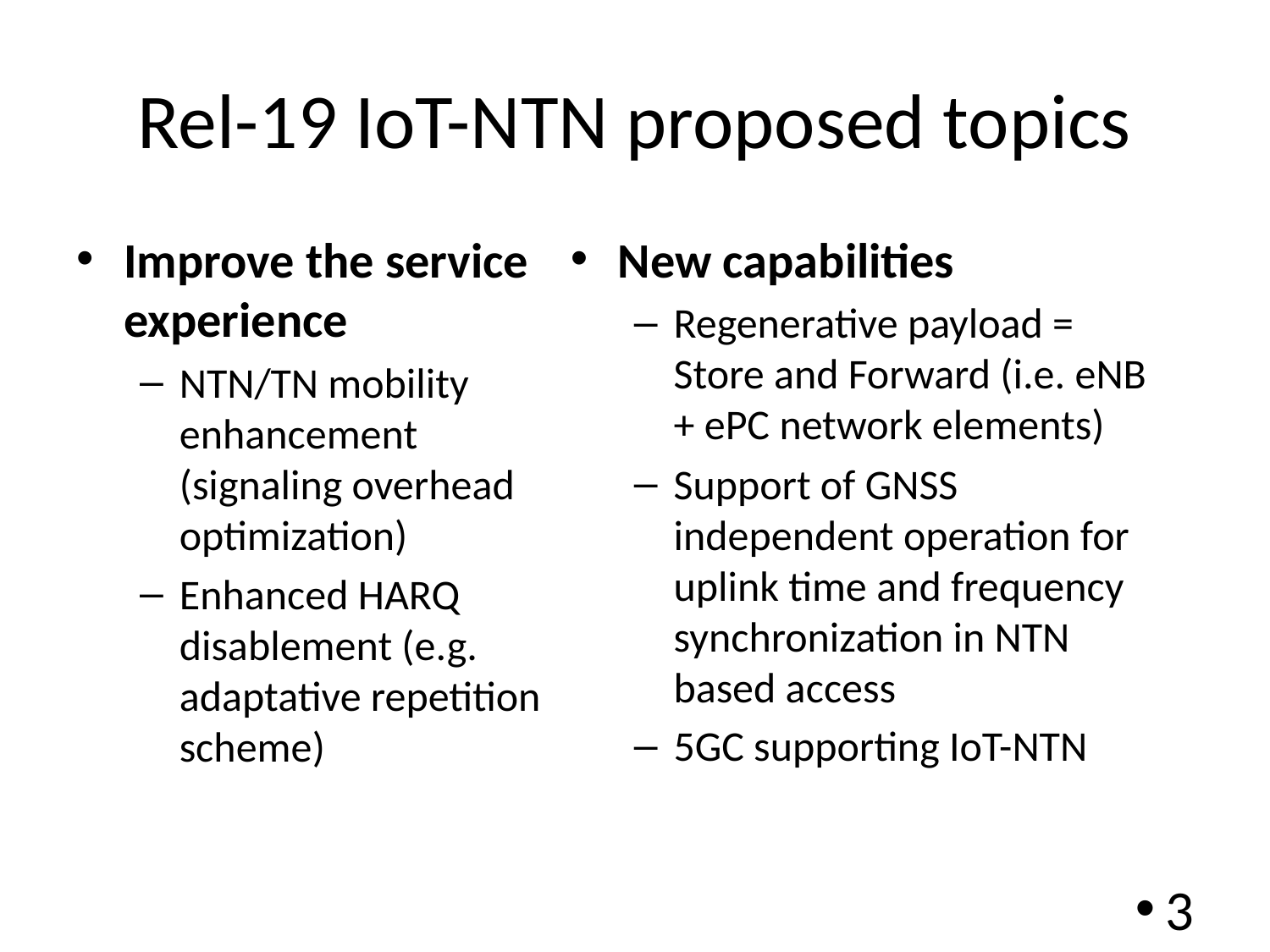

# Rel-19 IoT-NTN proposed topics
New capabilities
Regenerative payload = Store and Forward (i.e. eNB + ePC network elements)
Support of GNSS independent operation for uplink time and frequency synchronization in NTN based access
5GC supporting IoT-NTN
Improve the service experience
NTN/TN mobility enhancement (signaling overhead optimization)
Enhanced HARQ disablement (e.g. adaptative repetition scheme)
3